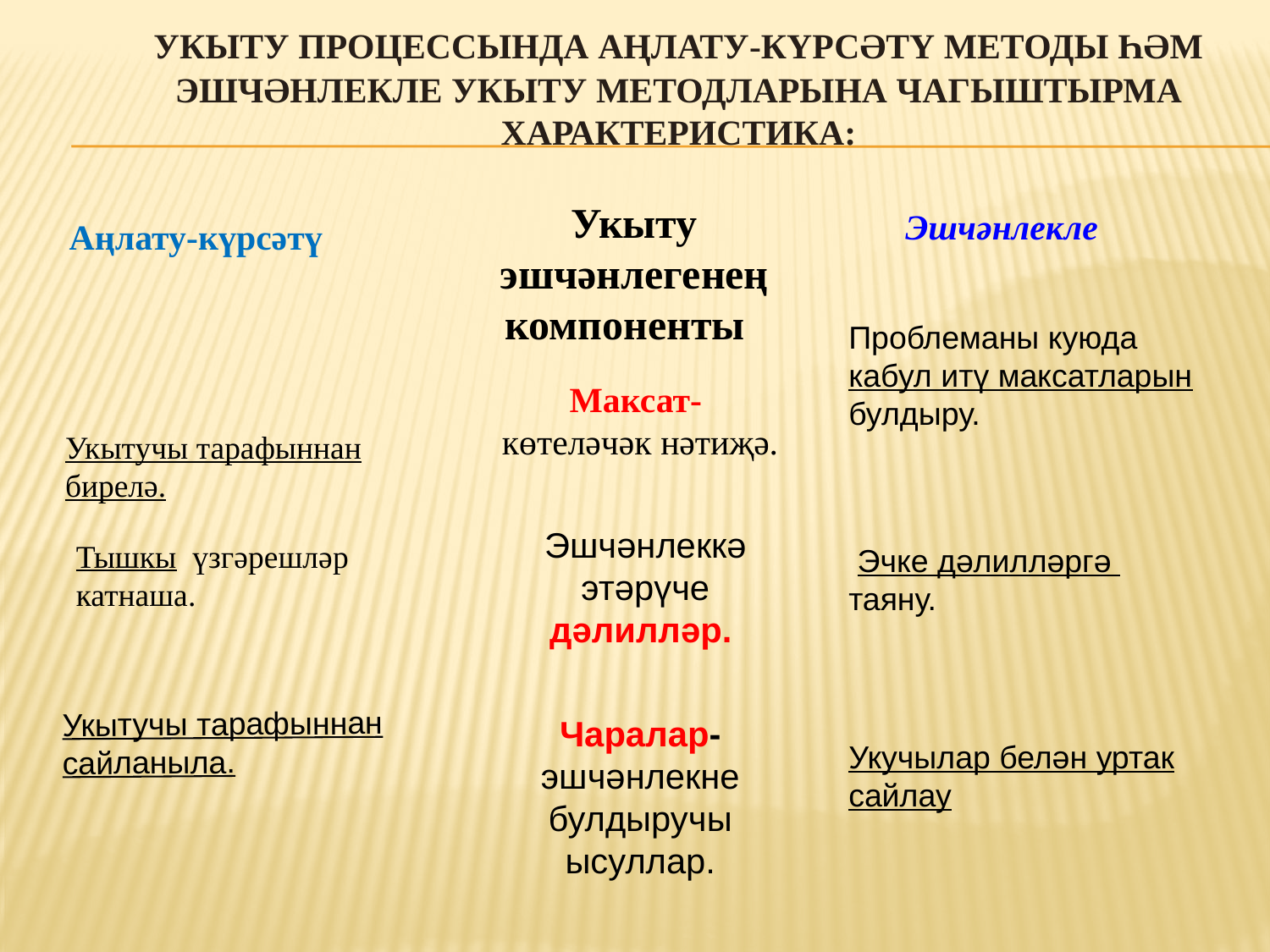

# Укыту процессында аңлату-күрсәтү методы һәм эшчәнлекле укыту методларына чагыштырма характеристика:
Укыту эшчәнлегенең
компоненты
Эшчәнлекле
Аңлату-күрсәтү
Проблеманы куюда
кабул итү максатларын булдыру.
Максат-
көтеләчәк нәтиҗә.

Укытучы тарафыннан бирелә.
Эшчәнлеккә этәрүче
дәлилләр.
Тышкы  үзгәрешләр катнаша.
 Эчке дәлилләргә
таяну.
Укытучы тарафыннан сайланыла.
Чаралар-
эшчәнлекне булдыручы ысуллар.

Укучылар белән уртак сайлау